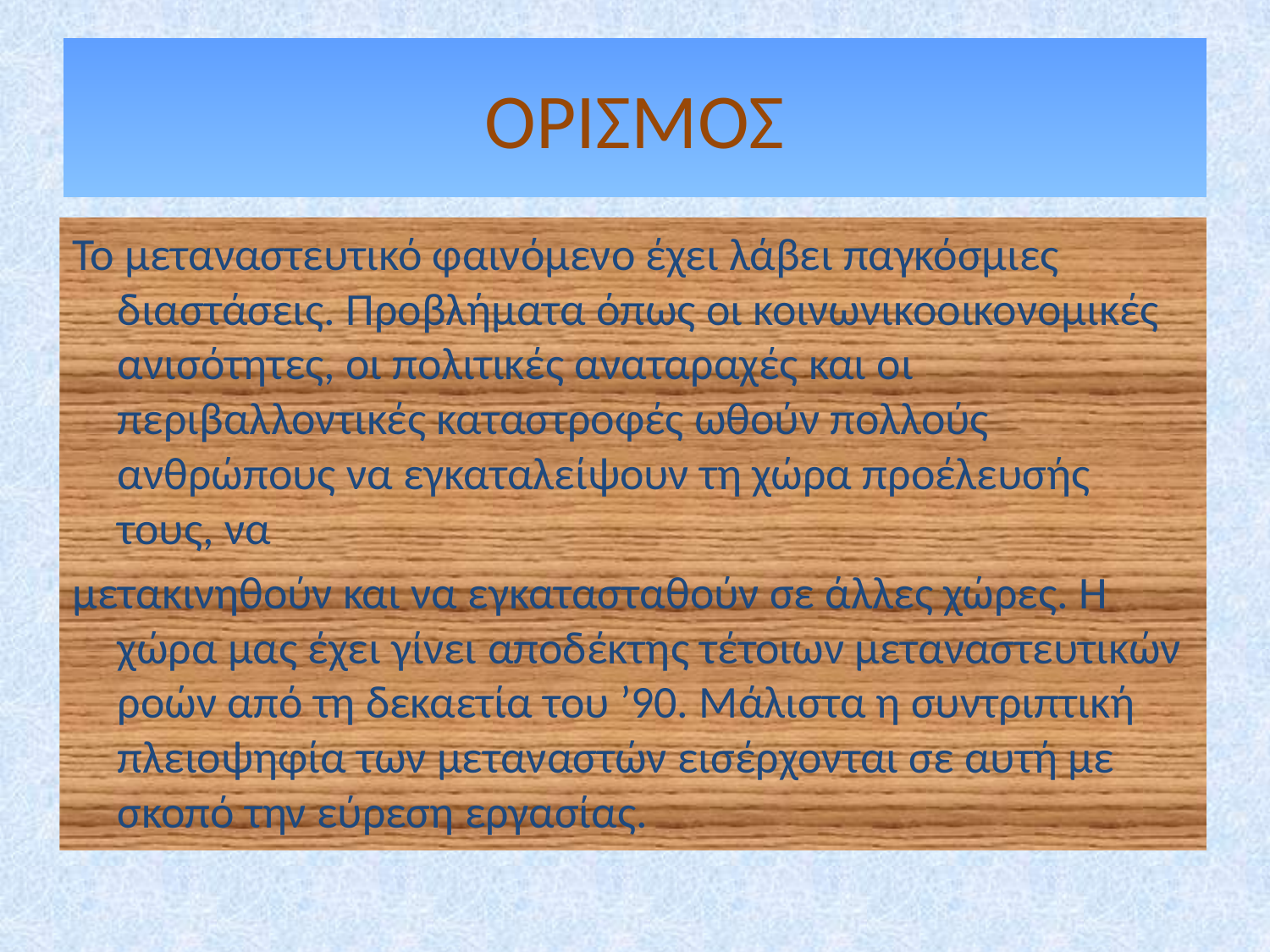

# ΟΡΙΣΜΟΣ
Το μεταναστευτικό φαινόμενο έχει λάβει παγκόσμιες διαστάσεις. Προβλήματα όπως οι κοινωνικοοικονομικές ανισότητες, οι πολιτικές αναταραχές και οι περιβαλλοντικές καταστροφές ωθούν πολλούς ανθρώπους να εγκαταλείψουν τη χώρα προέλευσής τους, να
μετακινηθούν και να εγκατασταθούν σε άλλες χώρες. Η χώρα μας έχει γίνει αποδέκτης τέτοιων μεταναστευτικών ροών από τη δεκαετία του ’90. Μάλιστα η συντριπτική πλειοψηφία των μεταναστών εισέρχονται σε αυτή με σκοπό την εύρεση εργασίας.